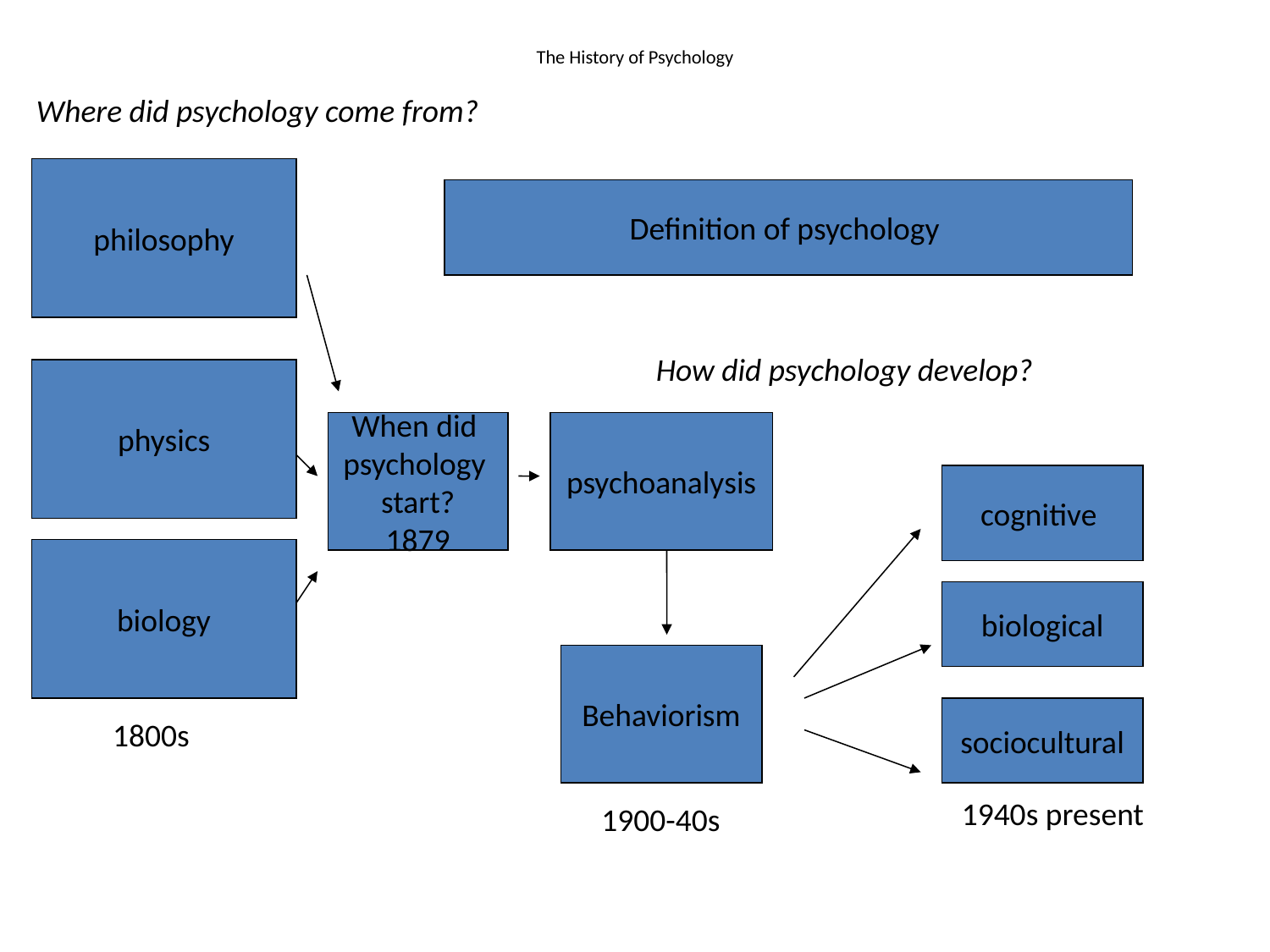

# The History of Psychology
Where did psychology come from?
philosophy
Definition of psychology

How did psychology develop?
physics
When did
psychology
start?
1879
psychoanalysis

cognitive

biology

biological
Behaviorism

sociocultural
1800s

1940s present
1900-40s